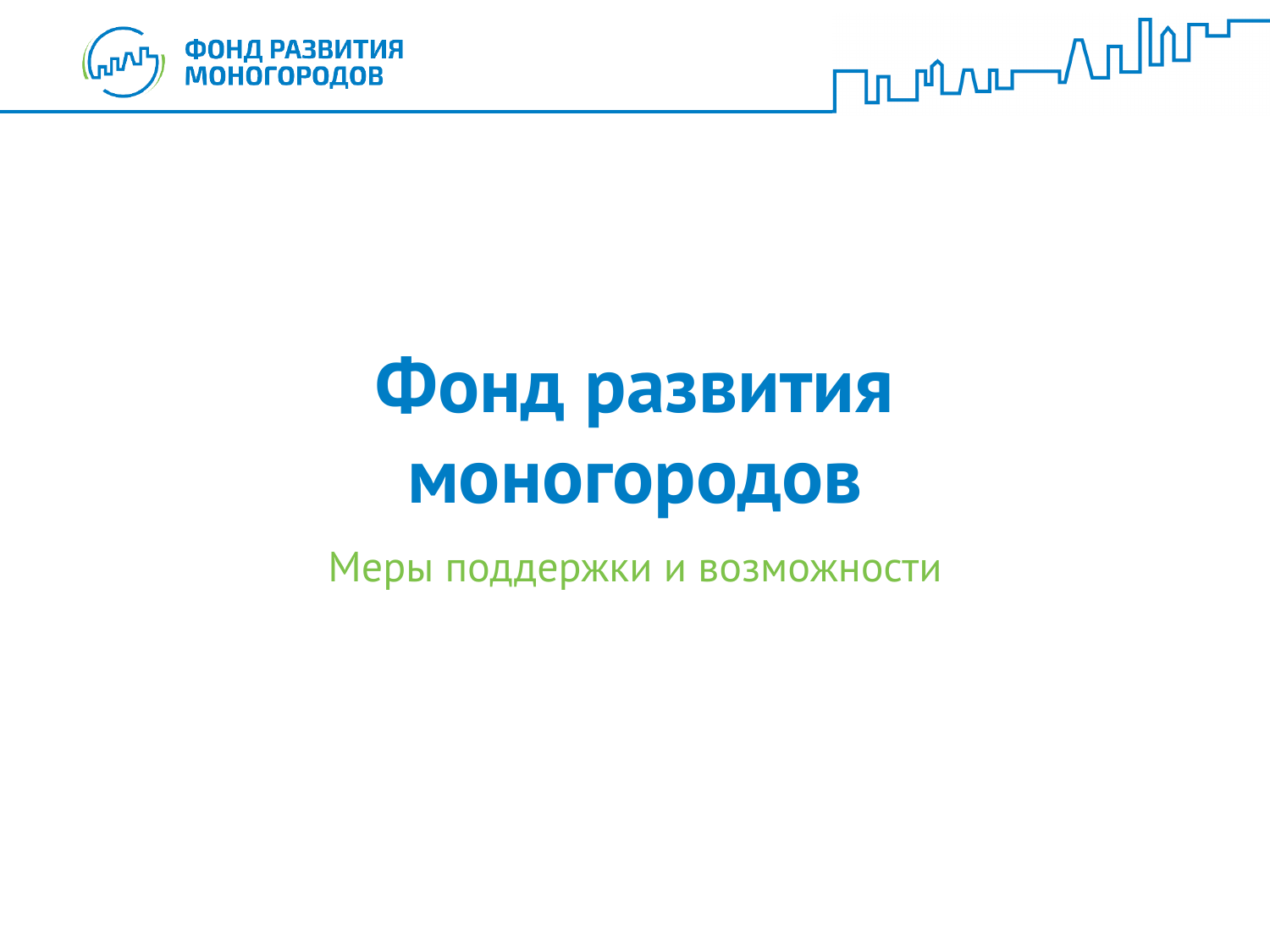

# Фонд развития моногородов
Меры поддержки и возможности